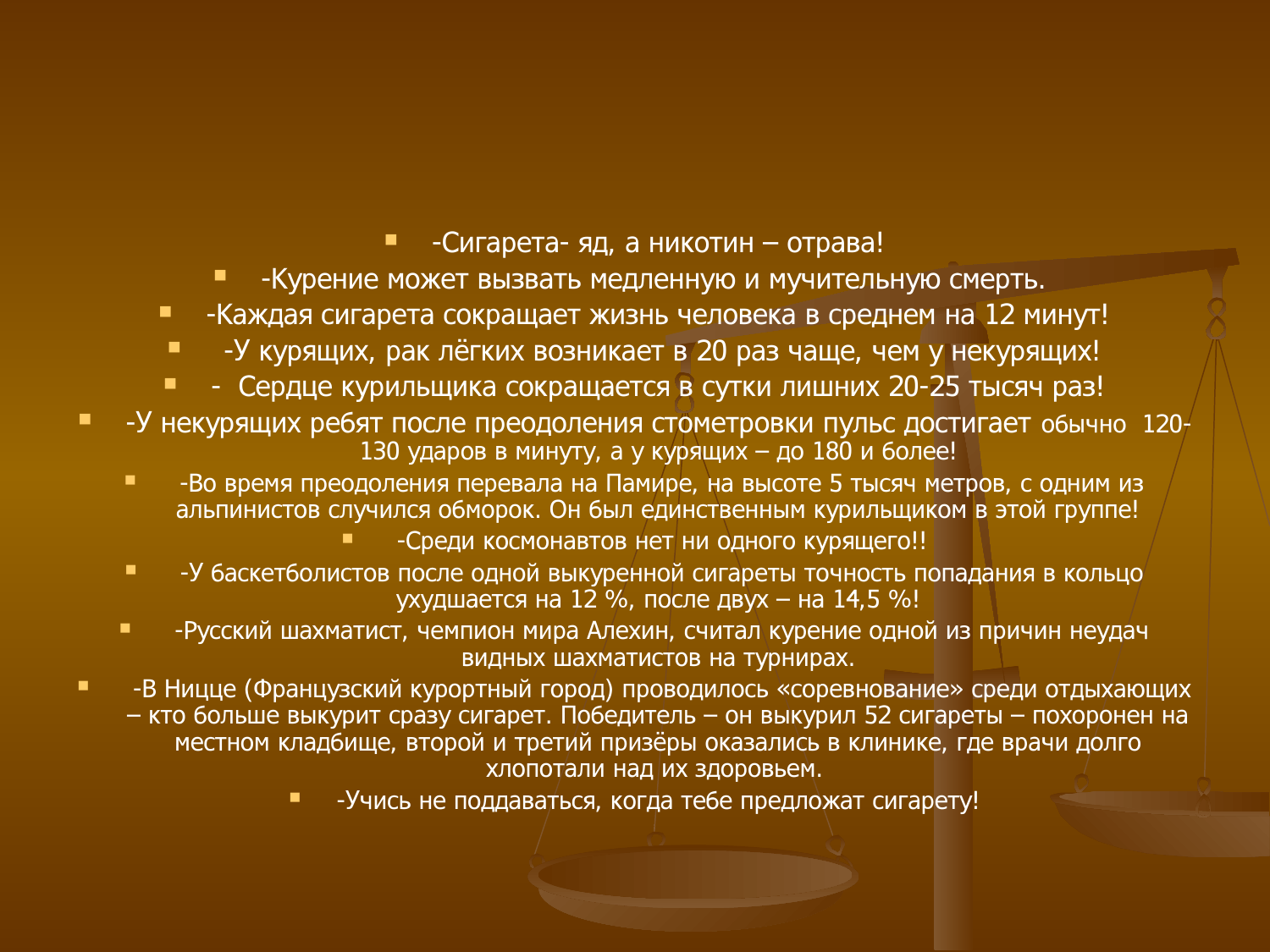

#
-Сигарета- яд, а никотин – отрава!
-Курение может вызвать медленную и мучительную смерть.
-Каждая сигарета сокращает жизнь человека в среднем на 12 минут!
 -У курящих, рак лёгких возникает в 20 раз чаще, чем у некурящих!
-  Сердце курильщика сокращается в сутки лишних 20-25 тысяч раз!
-У некурящих ребят после преодоления стометровки пульс достигает обычно  120-130 ударов в минуту, а у курящих – до 180 и более!
 -Во время преодоления перевала на Памире, на высоте 5 тысяч метров, с одним из альпинистов случился обморок. Он был единственным курильщиком в этой группе!
 -Среди космонавтов нет ни одного курящего!!
 -У баскетболистов после одной выкуренной сигареты точность попадания в кольцо ухудшается на 12 %, после двух – на 14,5 %!
 -Русский шахматист, чемпион мира Алехин, считал курение одной из причин неудач видных шахматистов на турнирах.
 -В Ницце (Французский курортный город) проводилось «соревнование» среди отдыхающих – кто больше выкурит сразу сигарет. Победитель – он выкурил 52 сигареты – похоронен на местном кладбище, второй и третий призёры оказались в клинике, где врачи долго хлопотали над их здоровьем.
-Учись не поддаваться, когда тебе предложат сигарету!